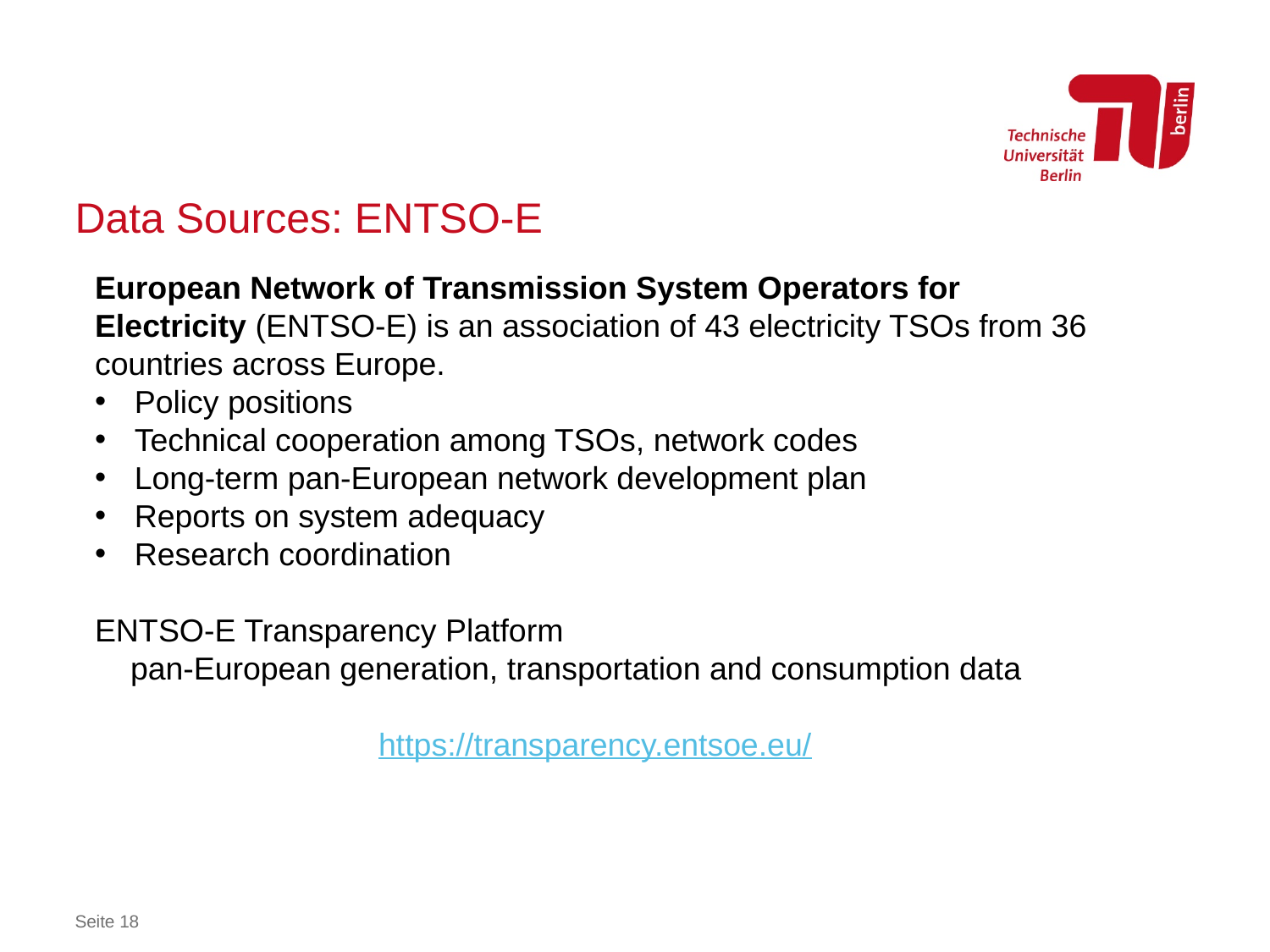

# Data Sources: ENTSO-E
European Network of Transmission System Operators for Electricity (ENTSO-E) is an association of 43 electricity TSOs from 36 countries across Europe.
Policy positions
Technical cooperation among TSOs, network codes
Long-term pan-European network development plan
Reports on system adequacy
Research coordination

ENTSO-E Transparency Platform
    pan-European generation, transportation and consumption data

https://transparency.entsoe.eu/

Seite 18